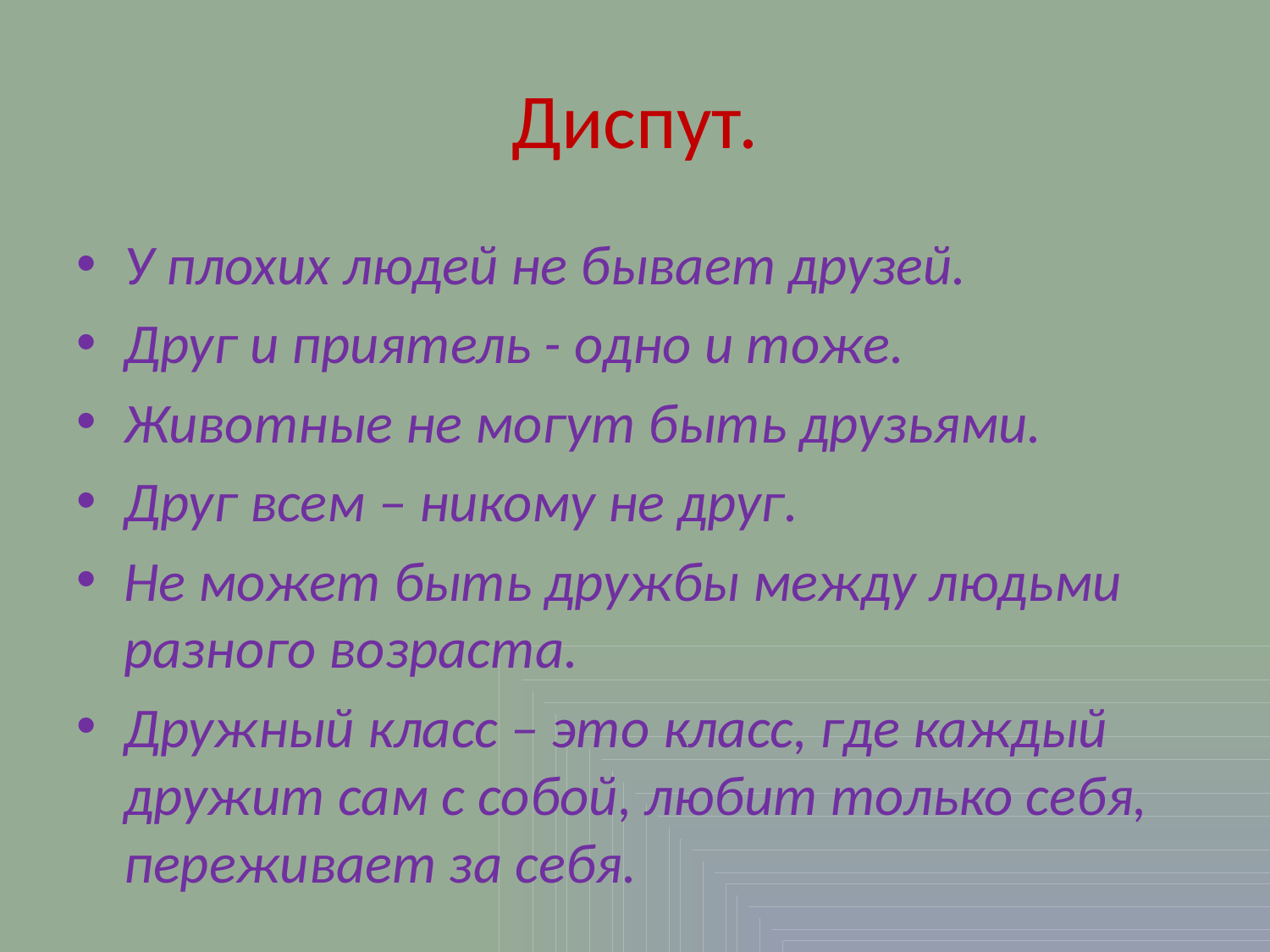

# Диспут.
У плохих людей не бывает друзей.
Друг и приятель - одно и тоже.
Животные не могут быть друзьями.
Друг всем – никому не друг.
Не может быть дружбы между людьми разного возраста.
Дружный класс – это класс, где каждый дружит сам с собой, любит только себя, переживает за себя.